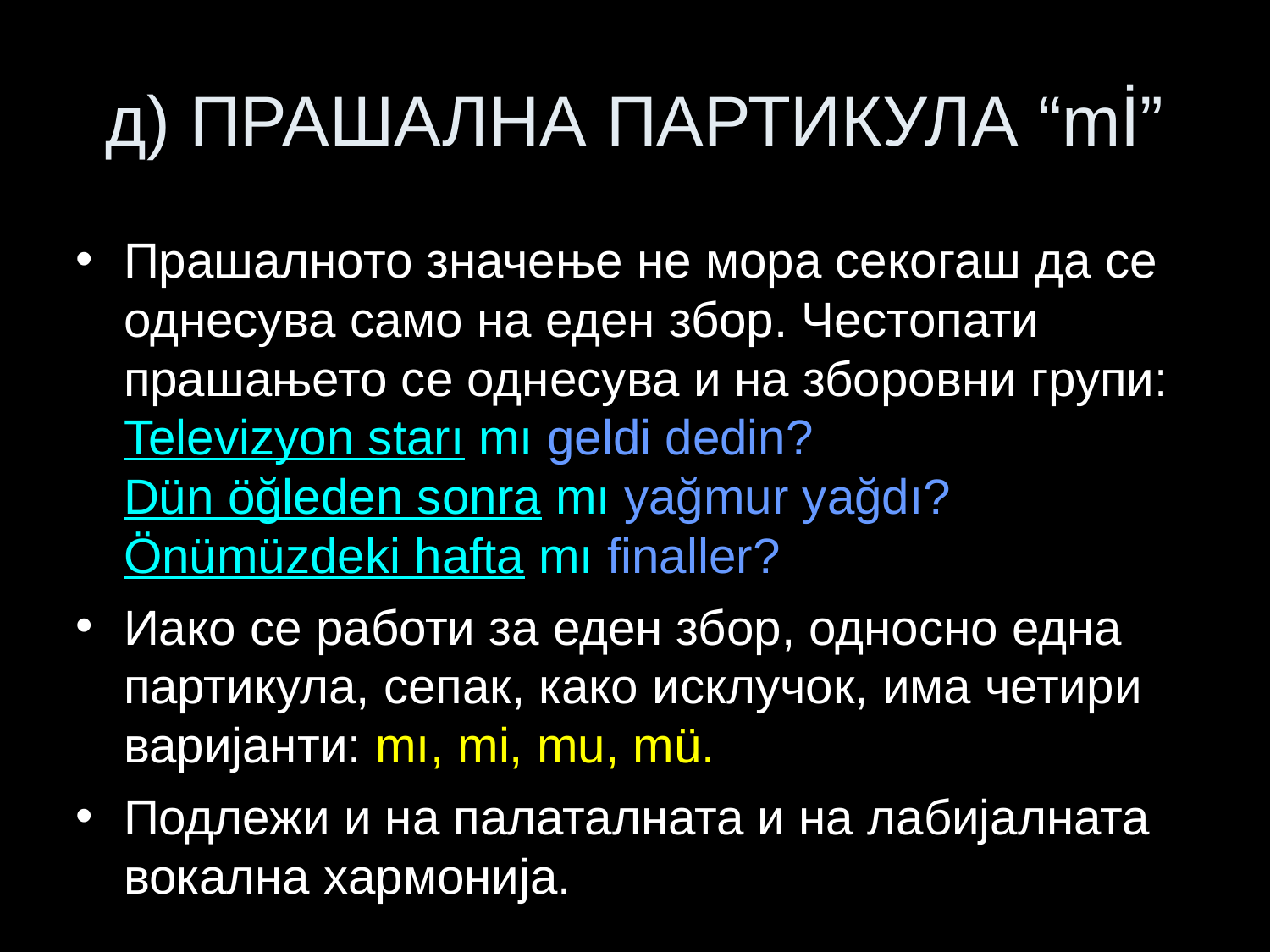

# д) ПРАШАЛНА ПАРТИКУЛА “mİ”
Прашалното значење не мора секогаш да се однесува само на еден збор. Честопати прашањето се однесува и на зборовни групи:
Televizyon starı mı geldi dedin?
Dün öğleden sonra mı yağmur yağdı?
Önümüzdeki hafta mı finaller?
Иако се работи за еден збор, односно една партикула, сепак, како исклучок, има четири варијанти: mı, mi, mu, mü.
Подлежи и на палаталната и на лабијалната вокална хармонија.